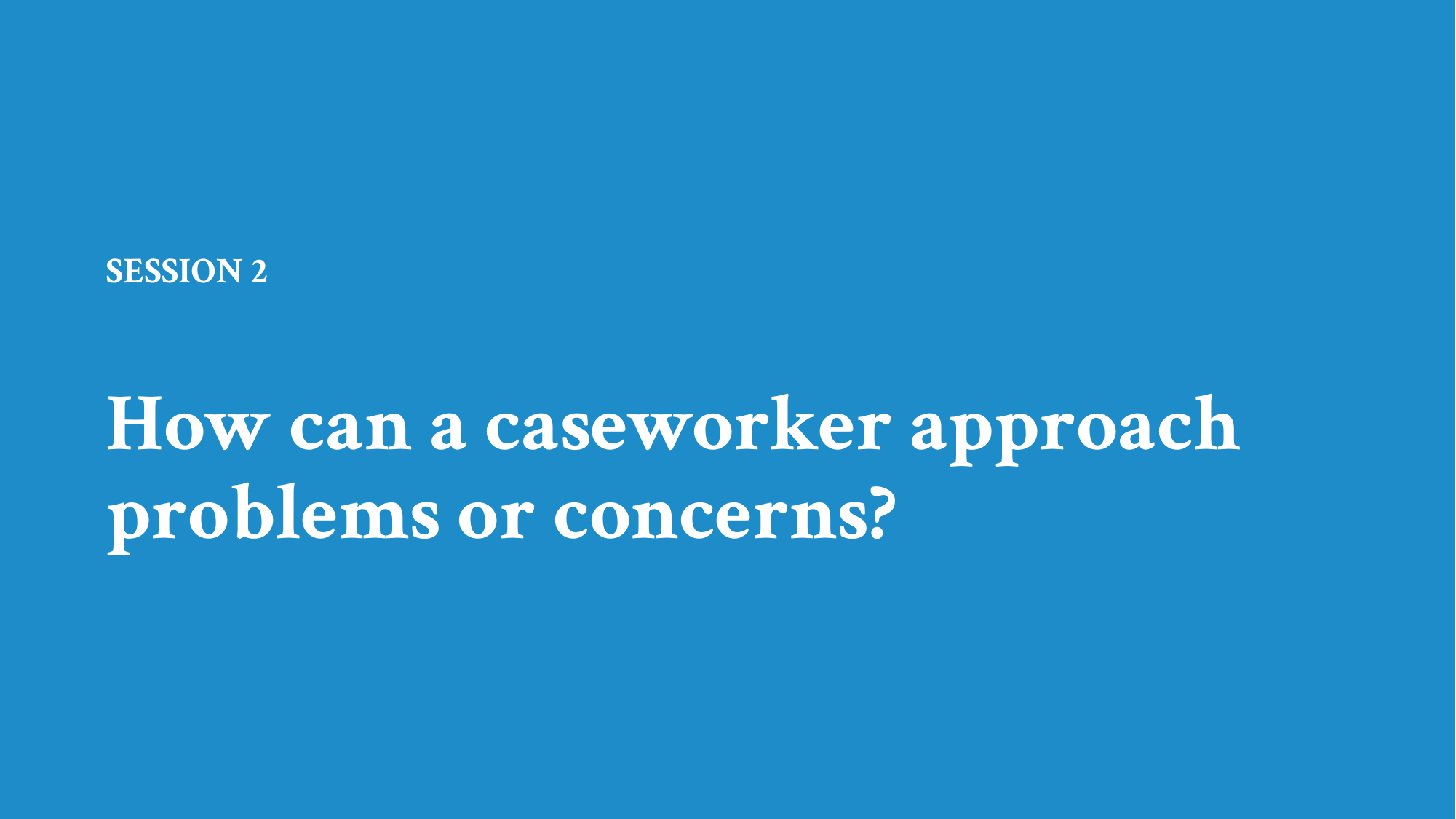

# SESSION 2 How can a caseworker approach problems or concerns?